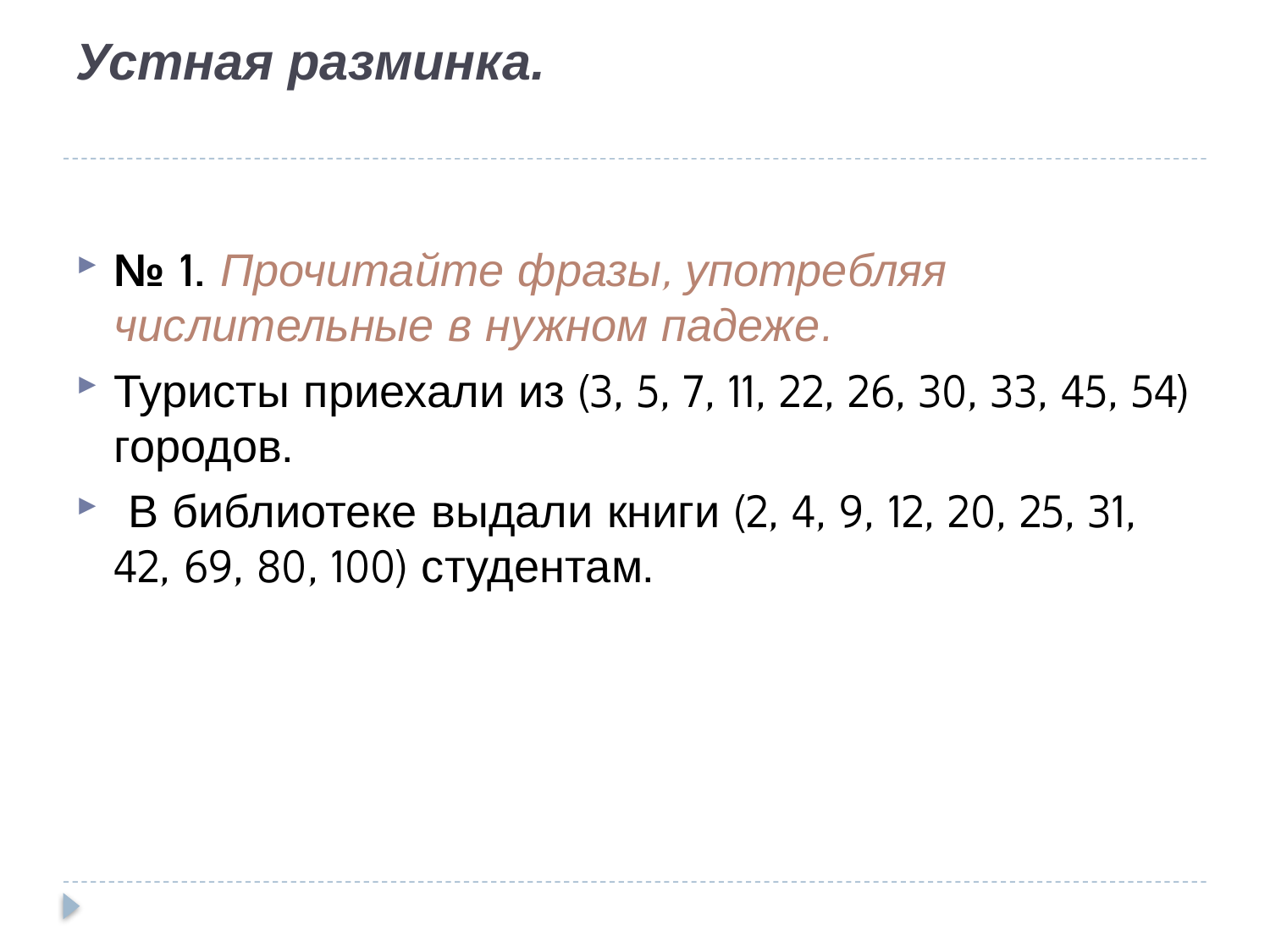

# Устная разминка.

№ 1. Прочитайте фразы, употребляя числительные в нужном падеже.
Туристы приехали из (3, 5, 7, 11, 22, 26, 30, 33, 45, 54) городов.
 В библиотеке выдали книги (2, 4, 9, 12, 20, 25, 31, 42, 69, 80, 100) студентам.